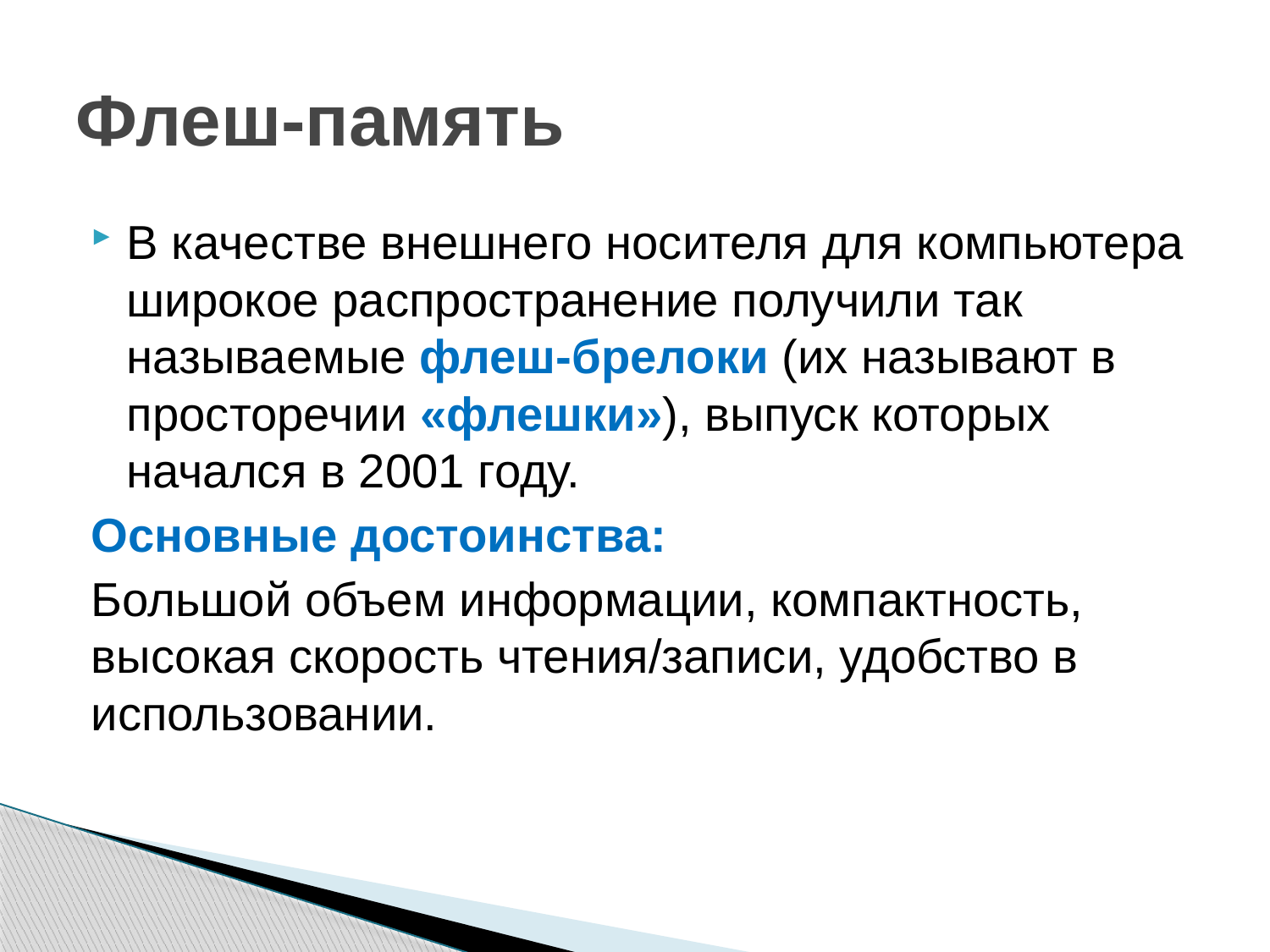

# Флеш-память
В качестве внешнего носителя для компьютера широкое распространение получили так называемые флеш-брелоки (их называют в просторечии «флешки»), выпуск которых начался в 2001 году.
Основные достоинства:
Большой объем информации, компактность, высокая скорость чтения/записи, удобство в использовании.